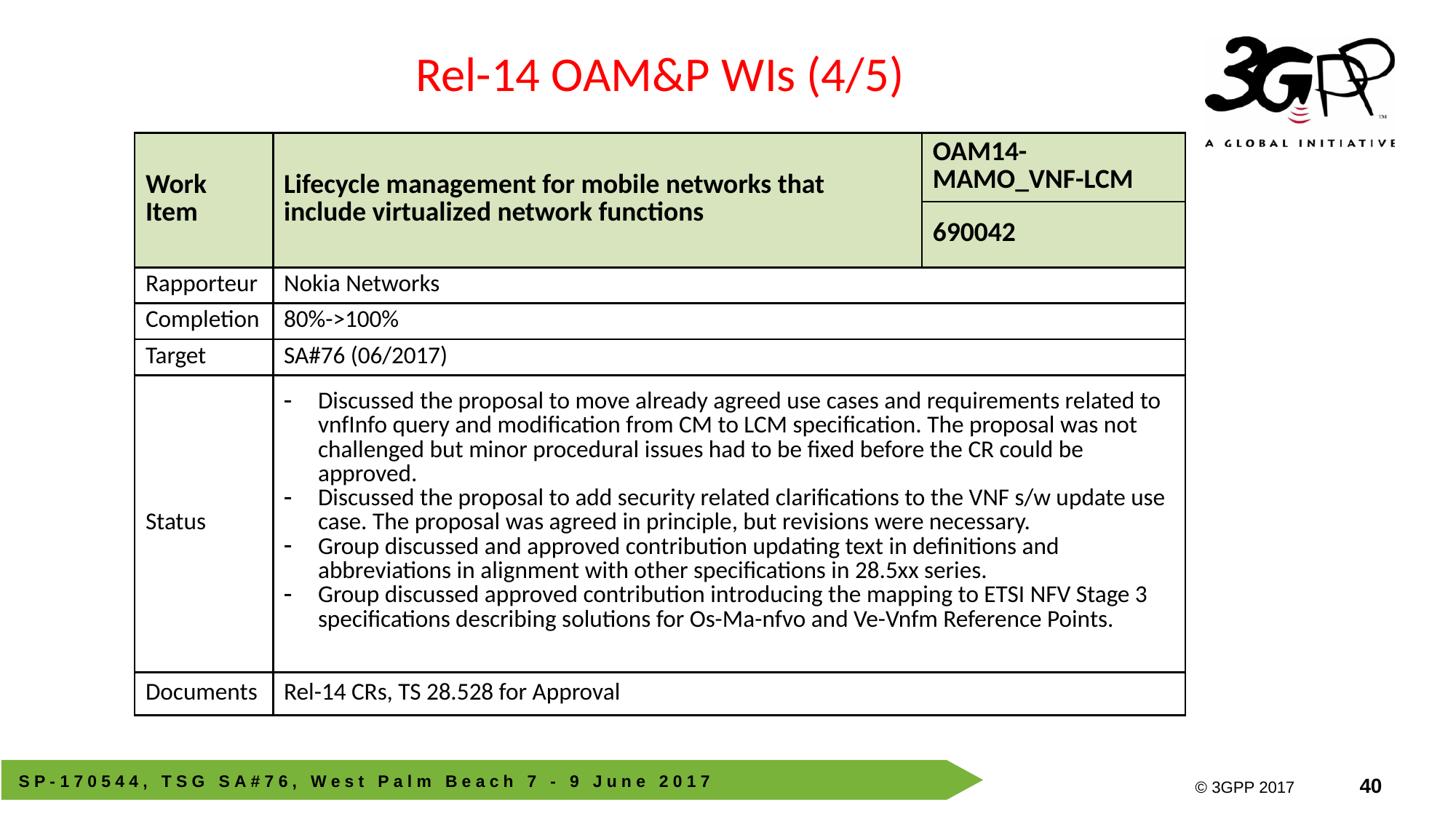

Rel-14 OAM&P WIs (4/5)
| Work Item | Lifecycle management for mobile networks that include virtualized network functions | OAM14-MAMO\_VNF-LCM |
| --- | --- | --- |
|  |  | 690042 |
| Rapporteur | Nokia Networks |  |
| Completion | 80%->100% |  |
| Target | SA#76 (06/2017) |  |
| Status | Discussed the proposal to move already agreed use cases and requirements related to vnfInfo query and modification from CM to LCM specification. The proposal was not challenged but minor procedural issues had to be fixed before the CR could be approved. Discussed the proposal to add security related clarifications to the VNF s/w update use case. The proposal was agreed in principle, but revisions were necessary. Group discussed and approved contribution updating text in definitions and abbreviations in alignment with other specifications in 28.5xx series. Group discussed approved contribution introducing the mapping to ETSI NFV Stage 3 specifications describing solutions for Os-Ma-nfvo and Ve-Vnfm Reference Points. |  |
| Documents | Rel-14 CRs, TS 28.528 for Approval |  |